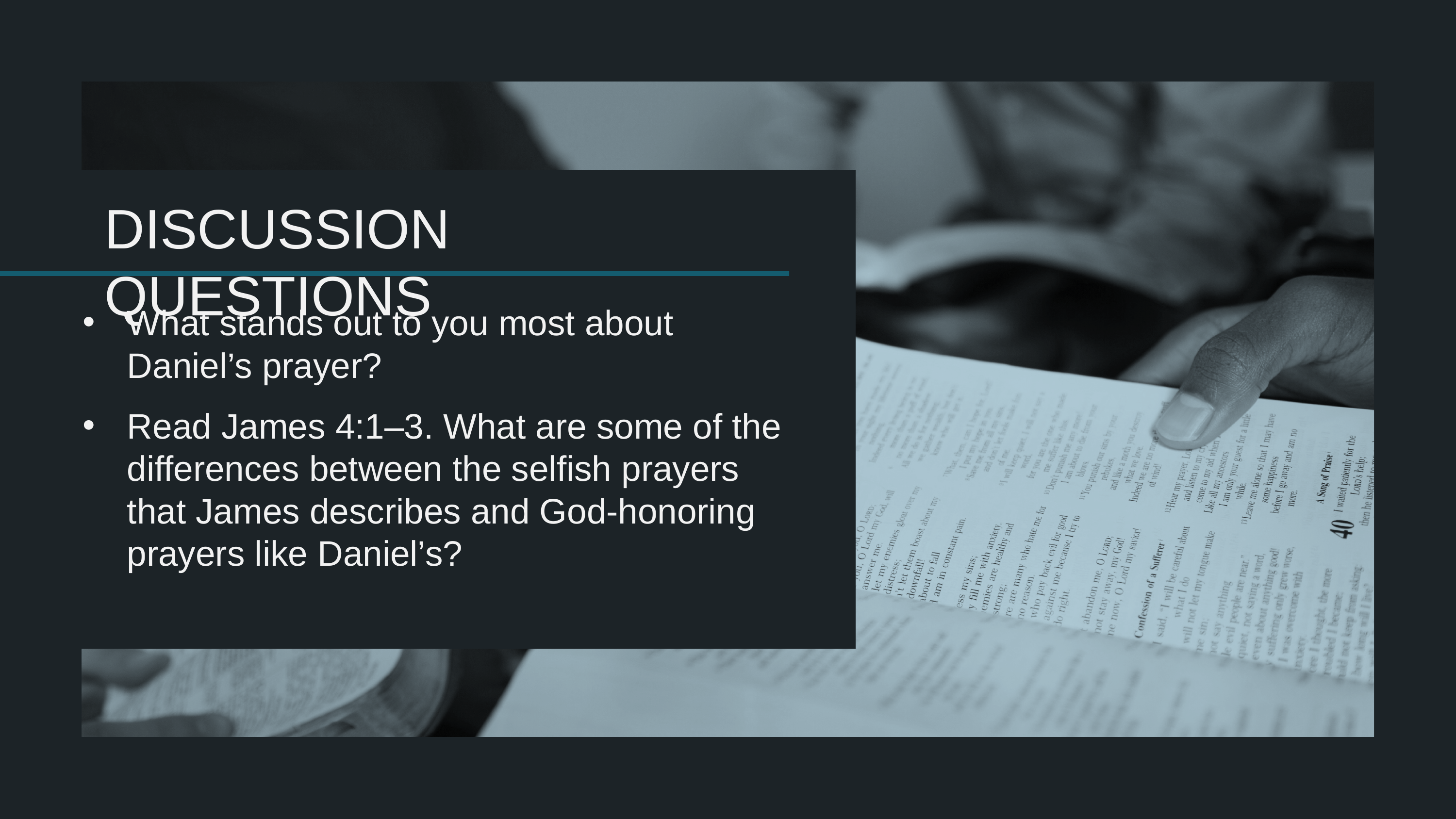

What stands out to you most about Daniel’s prayer?
Read James 4:1–3. What are some of the differences between the selfish prayers that James describes and God-honoring prayers like Daniel’s?